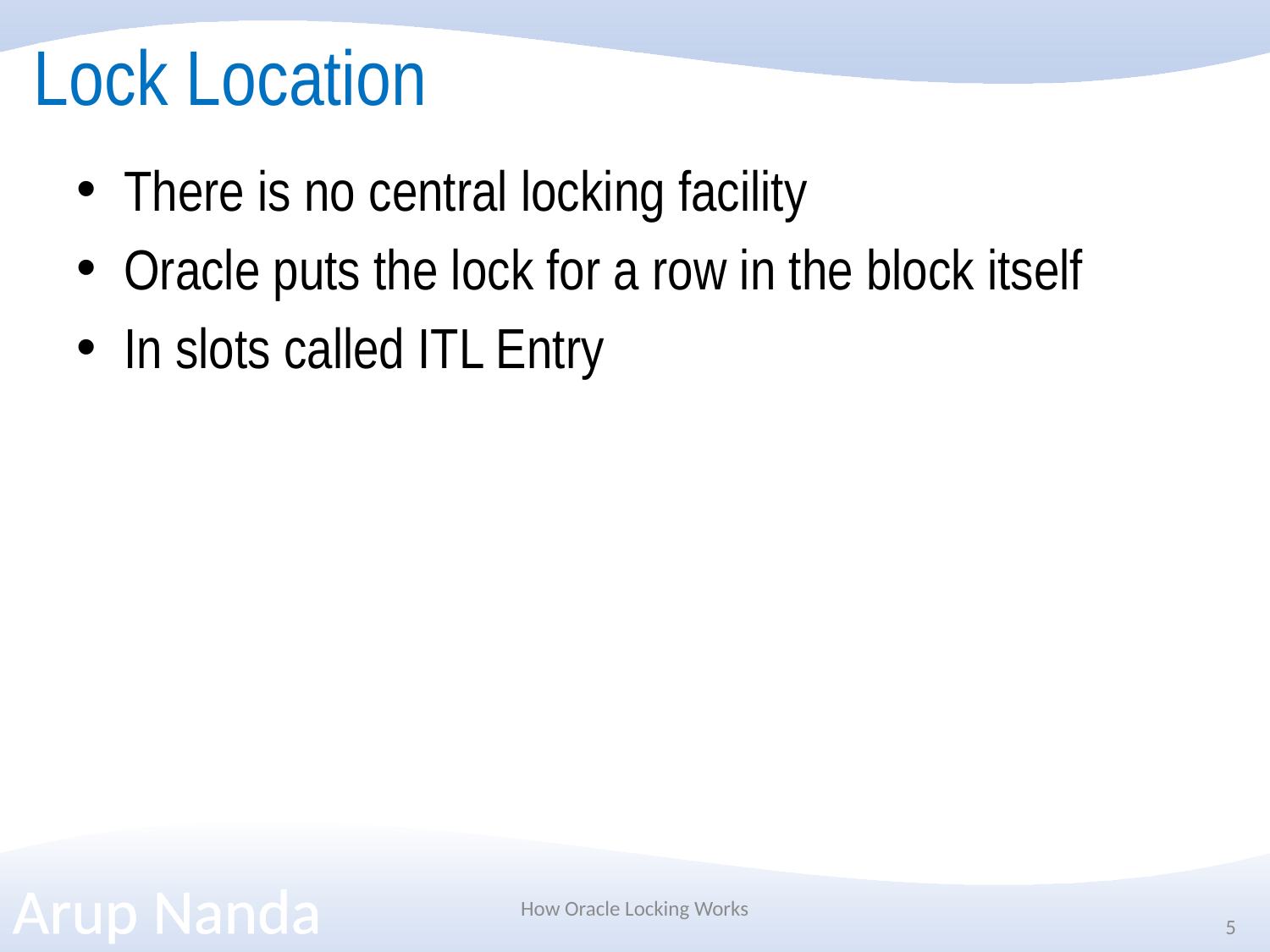

# Lock Location
There is no central locking facility
Oracle puts the lock for a row in the block itself
In slots called ITL Entry
How Oracle Locking Works
5